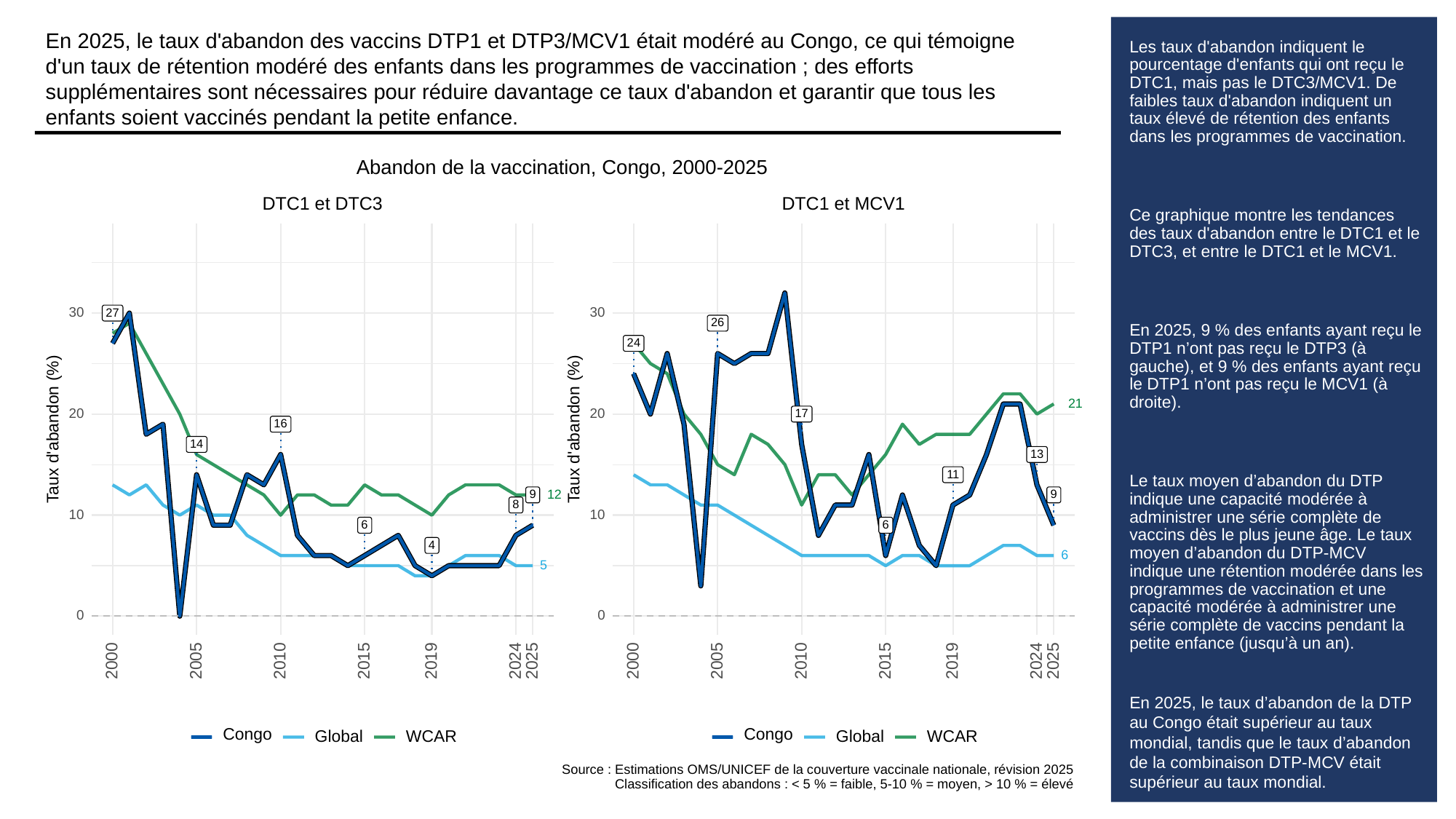

En 2025, le taux d'abandon des vaccins DTP1 et DTP3/MCV1 était modéré au Congo, ce qui témoigne d'un taux de rétention modéré des enfants dans les programmes de vaccination ; des efforts supplémentaires sont nécessaires pour réduire davantage ce taux d'abandon et garantir que tous les enfants soient vaccinés pendant la petite enfance.
# Les taux d'abandon indiquent le pourcentage d'enfants qui ont reçu le DTC1, mais pas le DTC3/MCV1. De faibles taux d'abandon indiquent un taux élevé de rétention des enfants dans les programmes de vaccination.

Ce graphique montre les tendances des taux d'abandon entre le DTC1 et le DTC3, et entre le DTC1 et le MCV1.

En 2025, 9 % des enfants ayant reçu le DTP1 n’ont pas reçu le DTP3 (à gauche), et 9 % des enfants ayant reçu le DTP1 n’ont pas reçu le MCV1 (à droite).

Le taux moyen d’abandon du DTP indique une capacité modérée à administrer une série complète de vaccins dès le plus jeune âge. Le taux moyen d’abandon du DTP-MCV indique une rétention modérée dans les programmes de vaccination et une capacité modérée à administrer une série complète de vaccins pendant la petite enfance (jusqu’à un an).

En 2025, le taux d’abandon de la DTP au Congo était supérieur au taux mondial, tandis que le taux d’abandon de la combinaison DTP-MCV était supérieur au taux mondial.

Abandon de la vaccination, Congo, 2000-2025
DTC1 et DTC3
DTC1 et MCV1

30
30
27

26

24

21

20
20
17

16
Taux d'abandon (%)
Taux d'abandon (%)

14

13

11

12
9
9

8

10
10

6
6

4

6
5

0
0

2000
2005
2010
2015
2019
2024
2025
2000
2005
2010
2015
2019
2024
2025
Congo
Congo
Global
WCAR
Global
WCAR

Source : Estimations OMS/UNICEF de la couverture vaccinale nationale, révision 2025
Classification des abandons : < 5 % = faible, 5-10 % = moyen, > 10 % = élevé